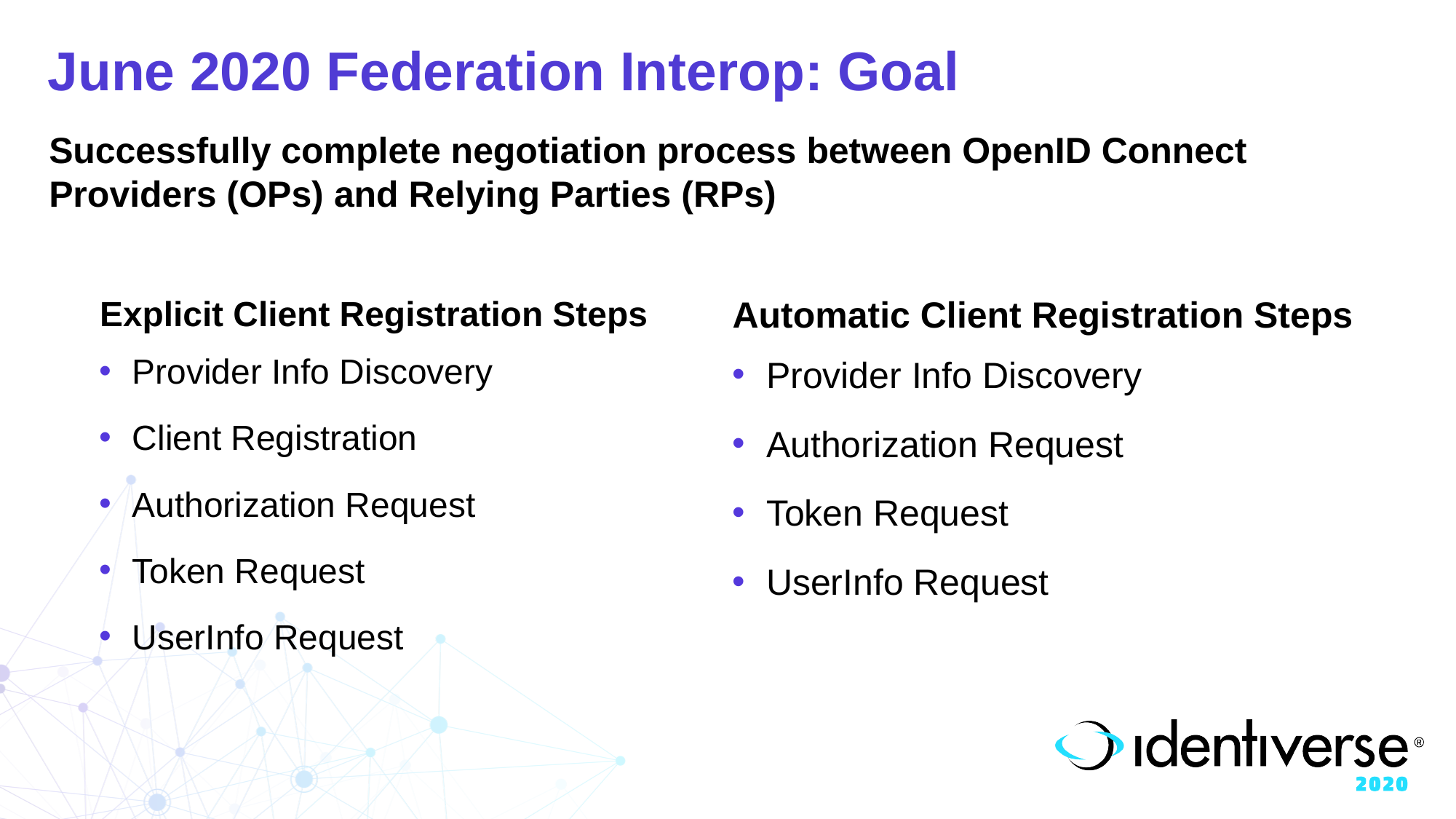

# June 2020 Federation Interop: Goal
Successfully complete negotiation process between OpenID Connect Providers (OPs) and Relying Parties (RPs)
Explicit Client Registration Steps
Provider Info Discovery
Client Registration
Authorization Request
Token Request
UserInfo Request
Automatic Client Registration Steps
Provider Info Discovery
Authorization Request
Token Request
UserInfo Request